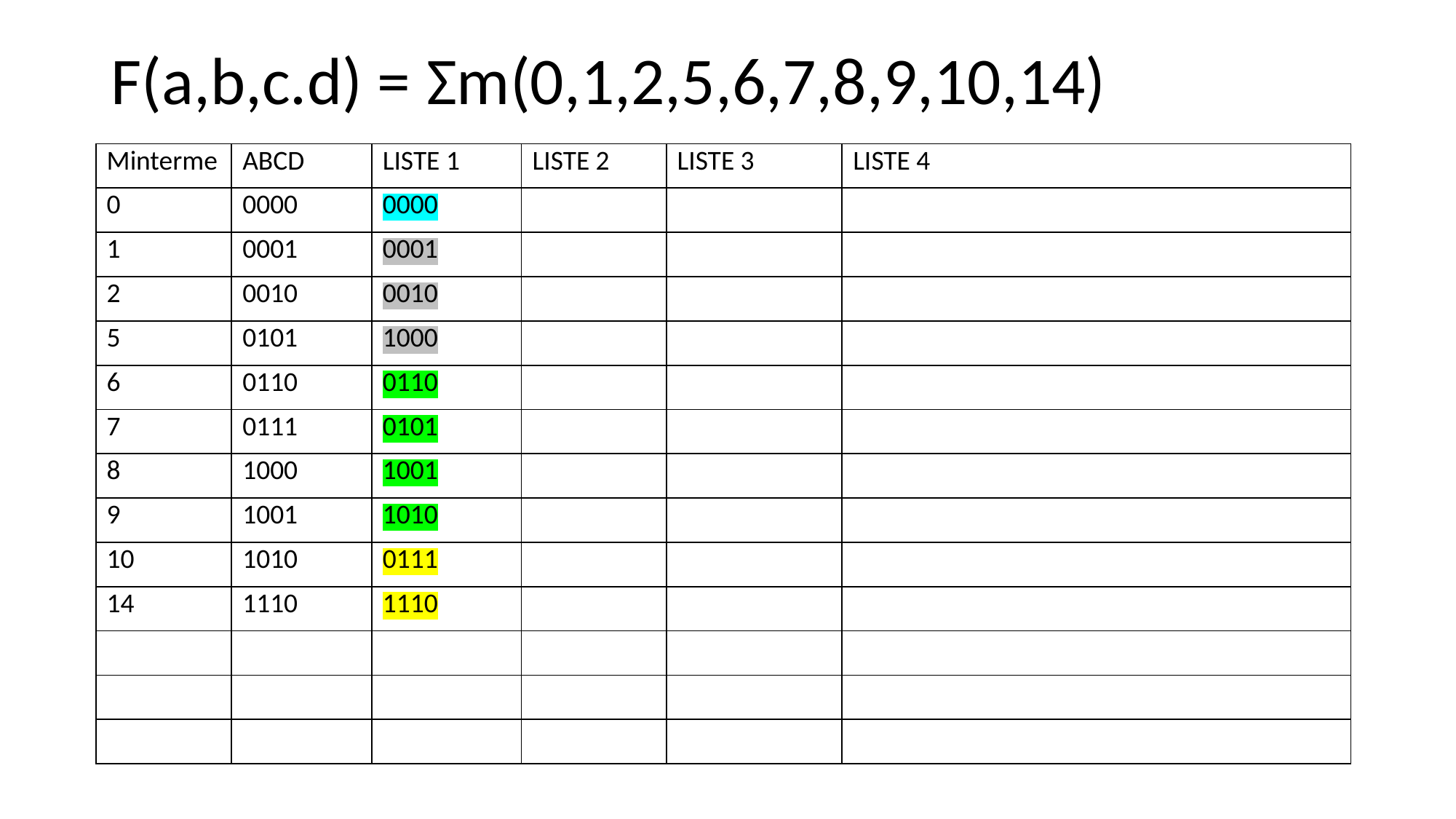

# F(a,b,c.d) = Σm(0,1,2,5,6,7,8,9,10,14)
| Minterme | ABCD | LISTE 1 | LISTE 2 | LISTE 3 | LISTE 4 |
| --- | --- | --- | --- | --- | --- |
| 0 | 0000 | 0000 |  |  |  |
| 1 | 0001 | 0001 |  |  |  |
| 2 | 0010 | 0010 |  |  |  |
| 5 | 0101 | 1000 |  |  |  |
| 6 | 0110 | 0110 |  |  |  |
| 7 | 0111 | 0101 |  |  |  |
| 8 | 1000 | 1001 |  |  |  |
| 9 | 1001 | 1010 |  |  |  |
| 10 | 1010 | 0111 |  |  |  |
| 14 | 1110 | 1110 |  |  |  |
|  |  |  |  |  |  |
|  |  |  |  |  |  |
|  |  |  |  |  |  |